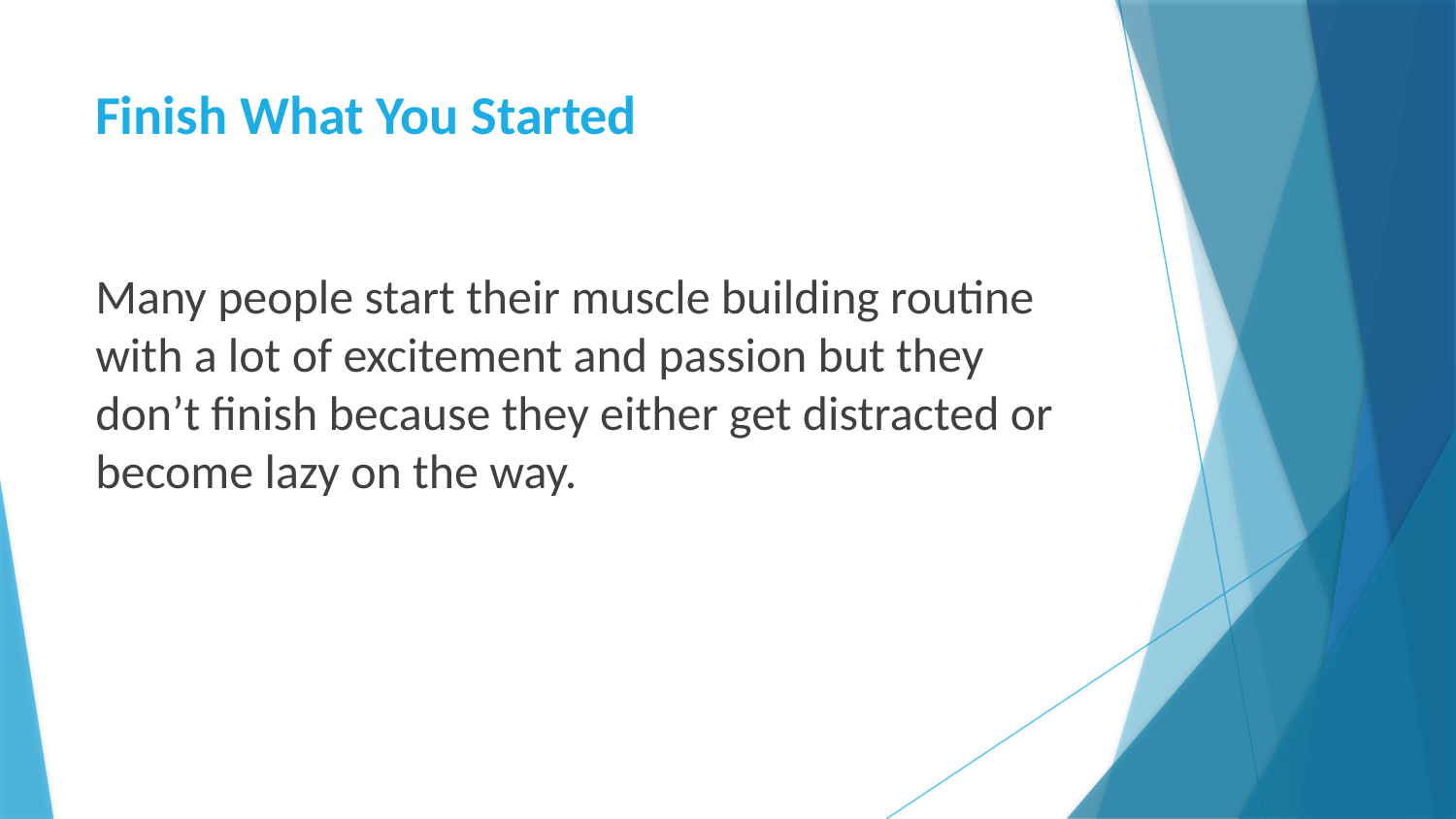

# Finish What You Started
Many people start their muscle building routine with a lot of excitement and passion but they don’t finish because they either get distracted or become lazy on the way.